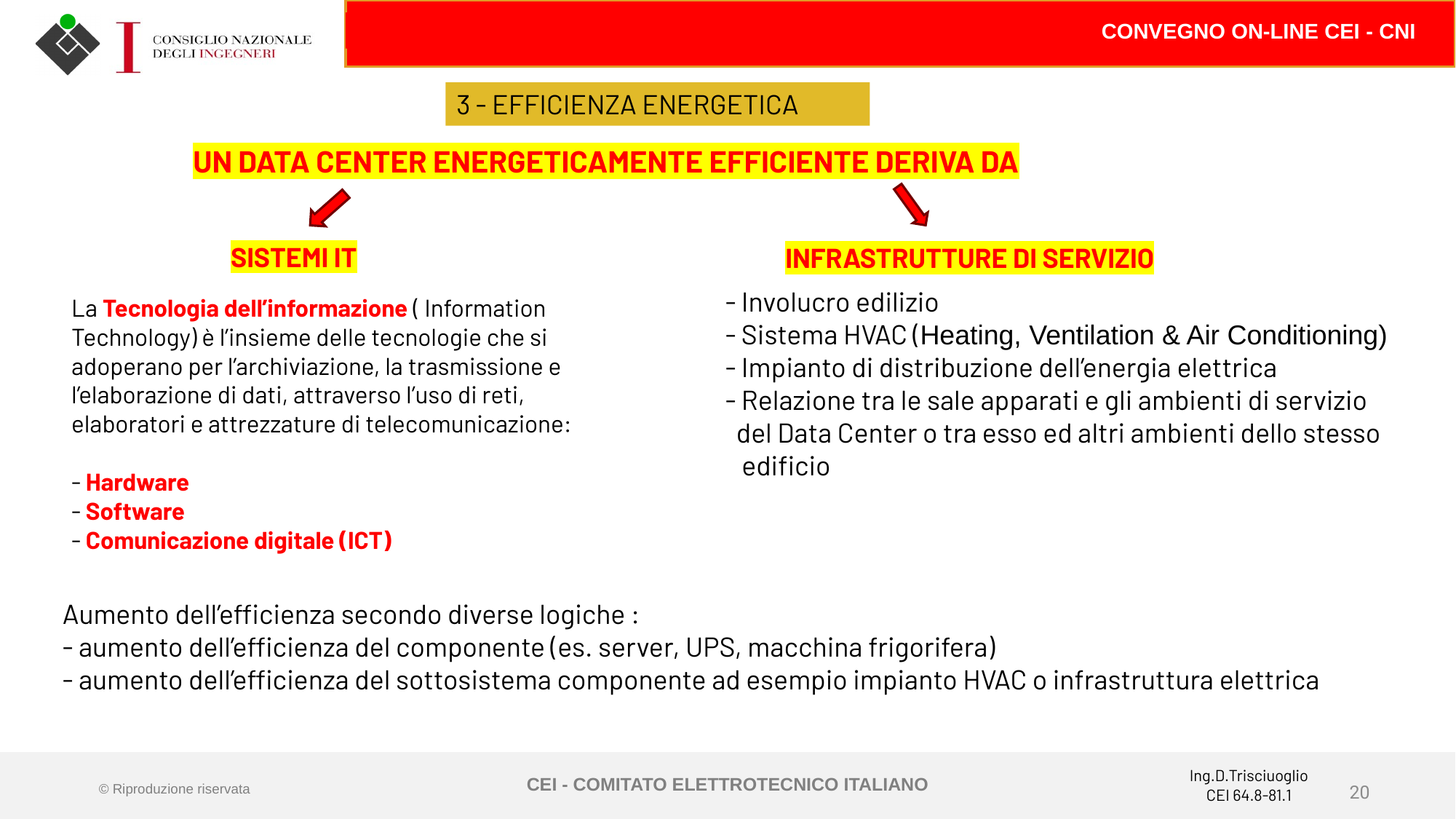

3 - EFFICIENZA ENERGETICA
UN DATA CENTER ENERGETICAMENTE EFFICIENTE DERIVA DA

SISTEMI IT
INFRASTRUTTURE DI SERVIZIO
- Involucro edilizio
- Sistema HVAC (Heating, Ventilation & Air Conditioning)
- Impianto di distribuzione dell’energia elettrica
- Relazione tra le sale apparati e gli ambienti di servizio
  del Data Center o tra esso ed altri ambienti dello stesso
   edificio
La Tecnologia dell’informazione ( Information Technology) è l’insieme delle tecnologie che si adoperano per l’archiviazione, la trasmissione e l’elaborazione di dati, attraverso l’uso di reti, elaboratori e attrezzature di telecomunicazione:

- Hardware
- Software
- Comunicazione digitale (ICT)
Aumento dell’efficienza secondo diverse logiche :
- aumento dell’efficienza del componente (es. server, UPS, macchina frigorifera)
- aumento dell’efficienza del sottosistema componente ad esempio impianto HVAC o infrastruttura elettrica
Ing.D.Trisciuoglio
CEI 64.8-81.1